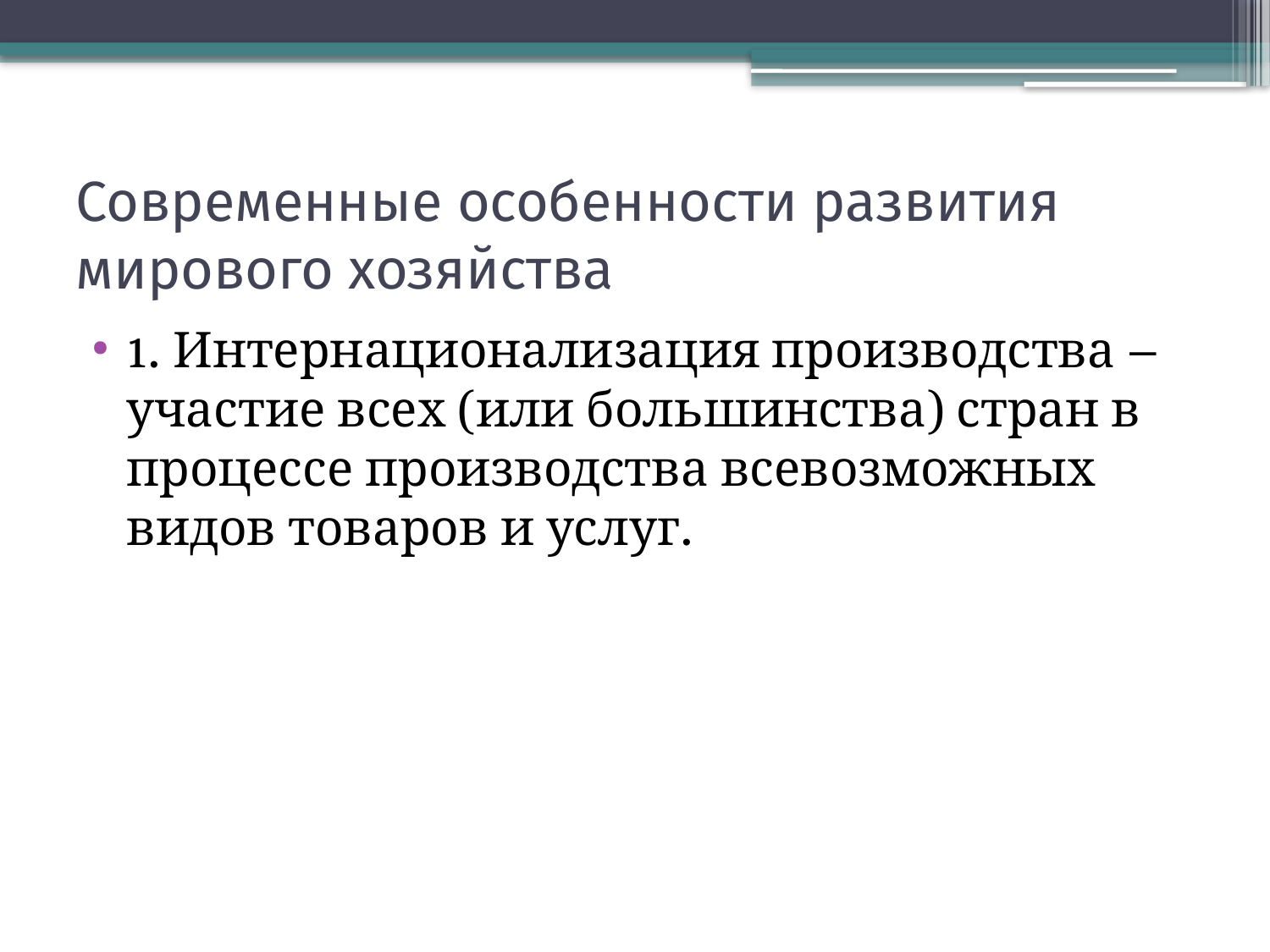

# Современные особенности развития мирового хозяйства
1. Интернационализация производства – участие всех (или большинства) стран в процессе производства всевозможных видов товаров и услуг.